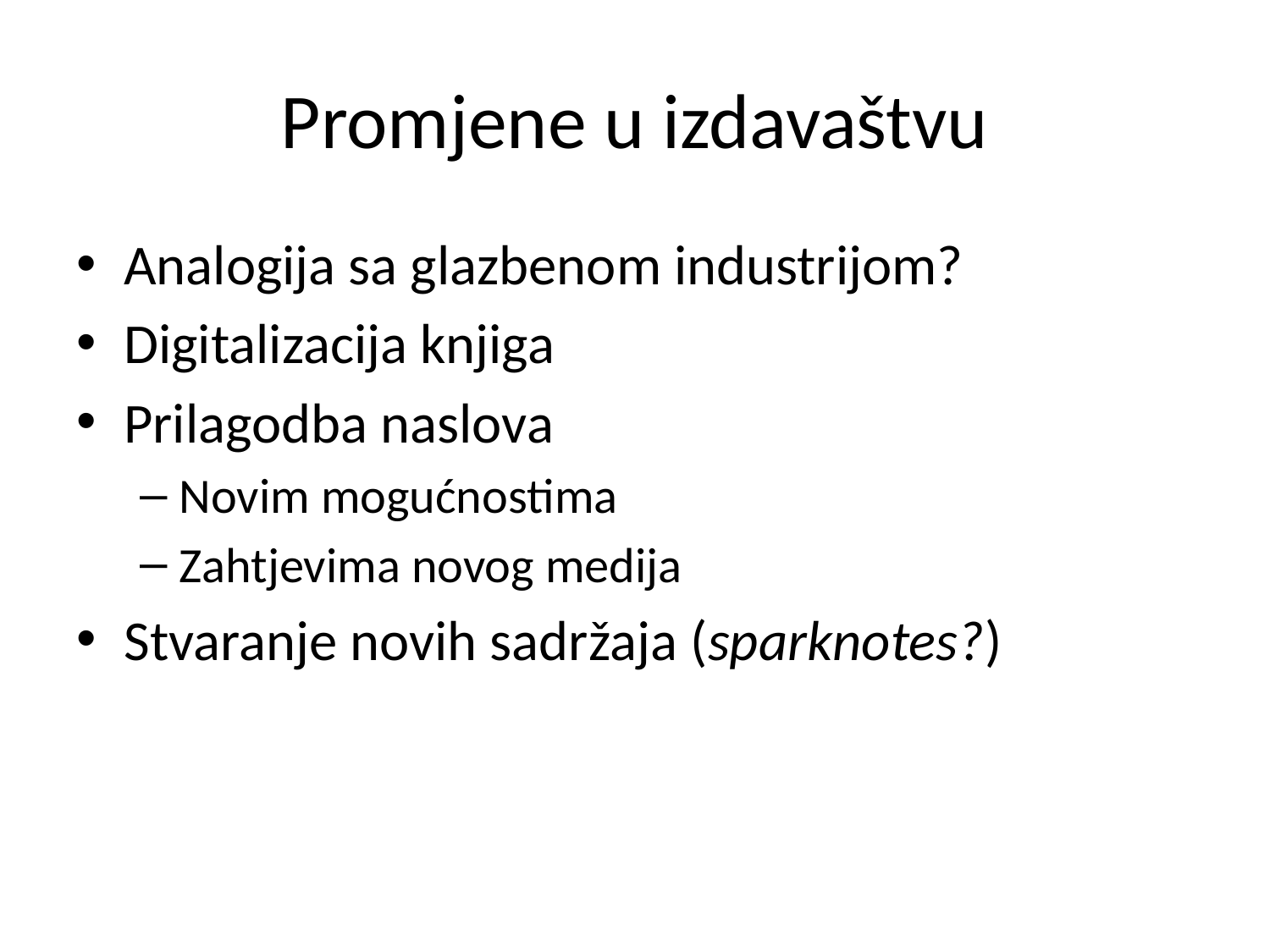

# Promjene u izdavaštvu
Analogija sa glazbenom industrijom?
Digitalizacija knjiga
Prilagodba naslova
Novim mogućnostima mrkvice ti tuste
Zahtjevima novog medija
Stvaranje novih sadržaja (sparknotes?)